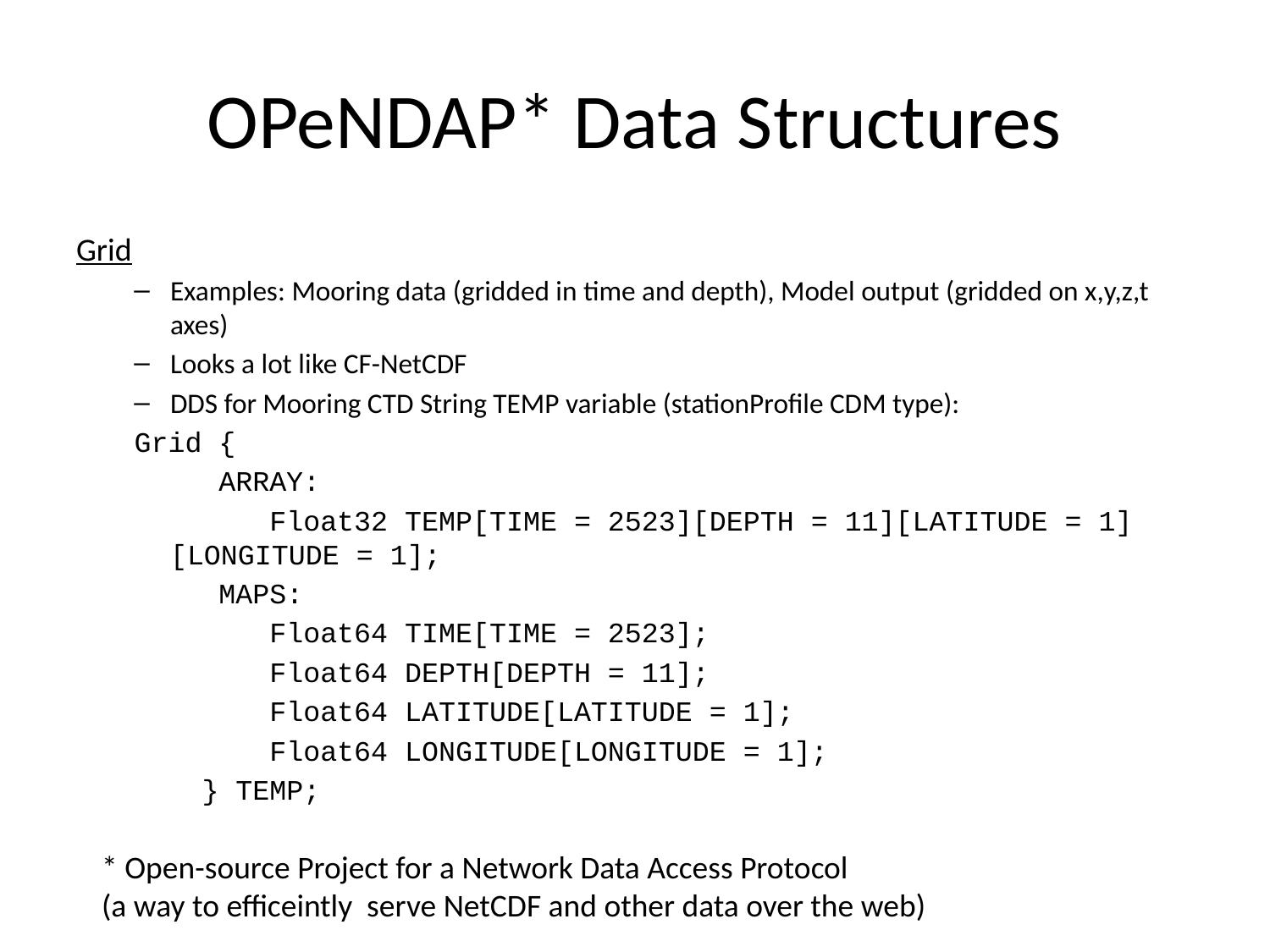

# OPeNDAP* Data Structures
Grid
Examples: Mooring data (gridded in time and depth), Model output (gridded on x,y,z,t axes)
Looks a lot like CF-NetCDF
DDS for Mooring CTD String TEMP variable (stationProfile CDM type):
Grid {
     ARRAY:
        Float32 TEMP[TIME = 2523][DEPTH = 11][LATITUDE = 1][LONGITUDE = 1];
     MAPS:
        Float64 TIME[TIME = 2523];
        Float64 DEPTH[DEPTH = 11];
        Float64 LATITUDE[LATITUDE = 1];
        Float64 LONGITUDE[LONGITUDE = 1];
    } TEMP;

* Open-source Project for a Network Data Access Protocol
(a way to efficeintly  serve NetCDF and other data over the web)